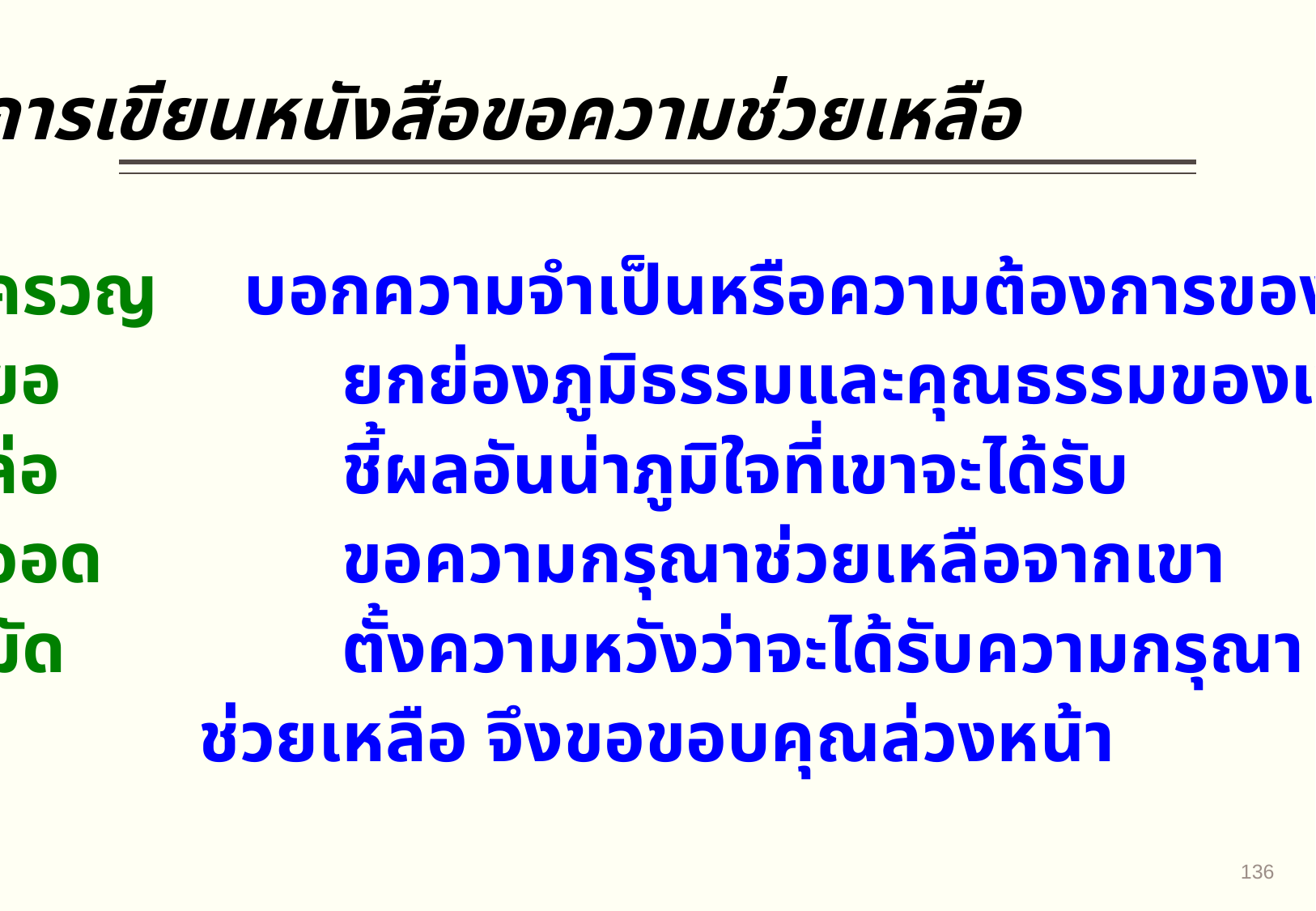

การเขียนหนังสือขอความช่วยเหลือ
ครวญ	บอกความจำเป็นหรือความต้องการของเรา
ยอ		ยกย่องภูมิธรรมและคุณธรรมของเขา
ล่อ		ชี้ผลอันน่าภูมิใจที่เขาจะได้รับ
ออด		ขอความกรุณาช่วยเหลือจากเขา
มัด		ตั้งความหวังว่าจะได้รับความกรุณา
		ช่วยเหลือ จึงขอขอบคุณล่วงหน้า
136